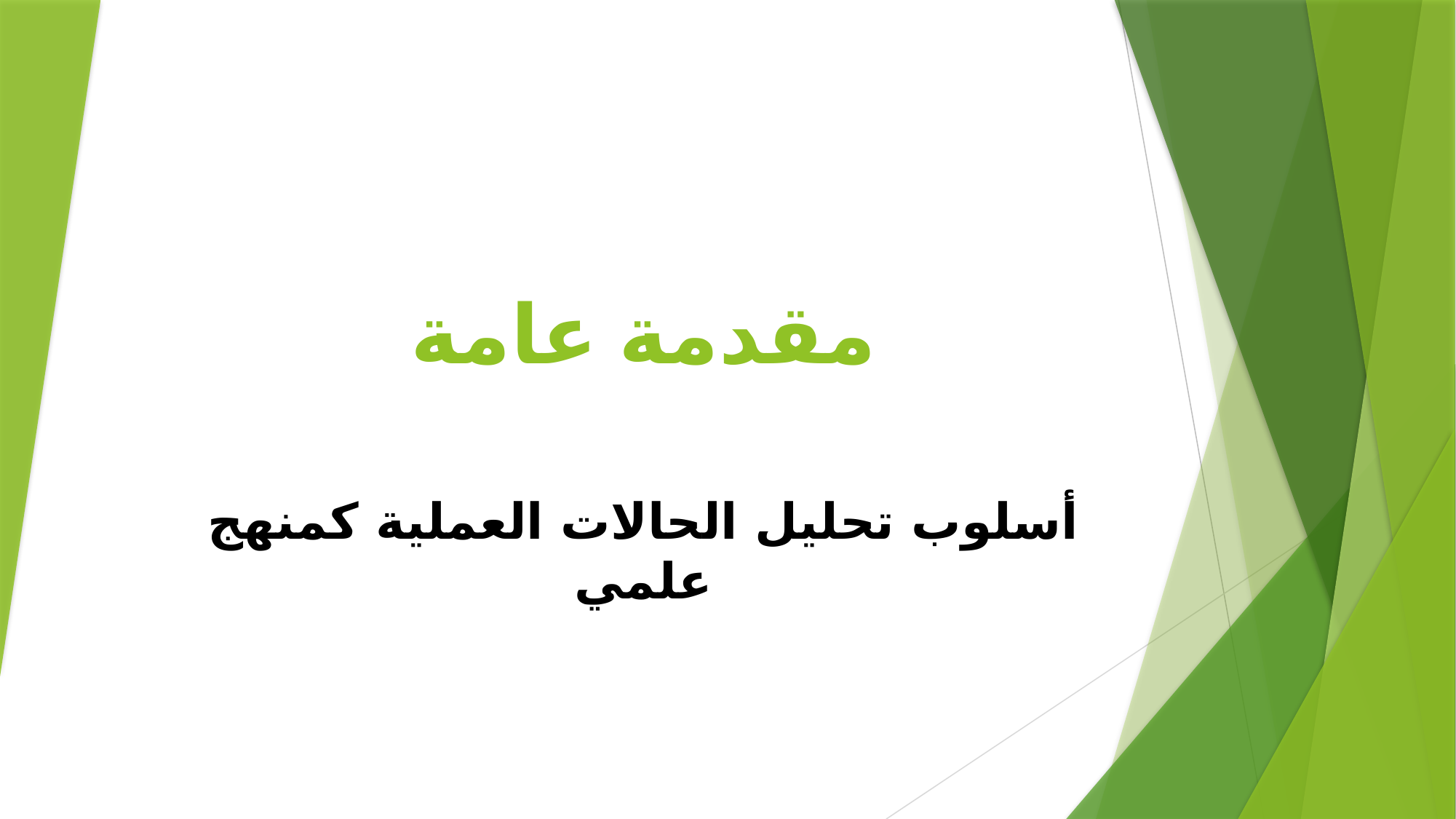

# مقدمة عامة
أسلوب تحليل الحالات العملية كمنهج علمي